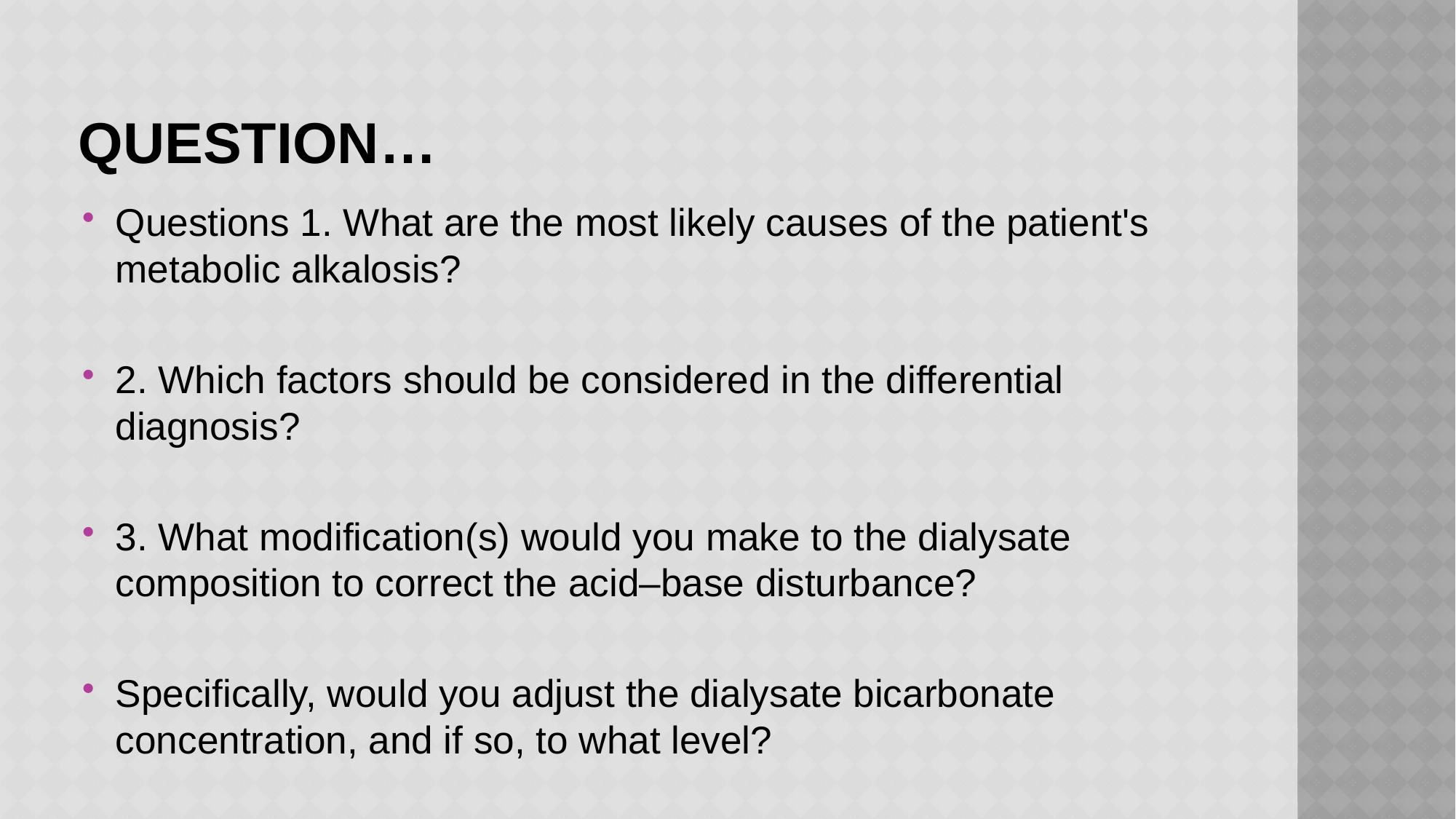

# question…
Questions 1. What are the most likely causes of the patient's metabolic alkalosis?

2. Which factors should be considered in the differential diagnosis?

3. What modification(s) would you make to the dialysate composition to correct the acid–base disturbance?

Specifically, would you adjust the dialysate bicarbonate concentration, and if so, to what level?